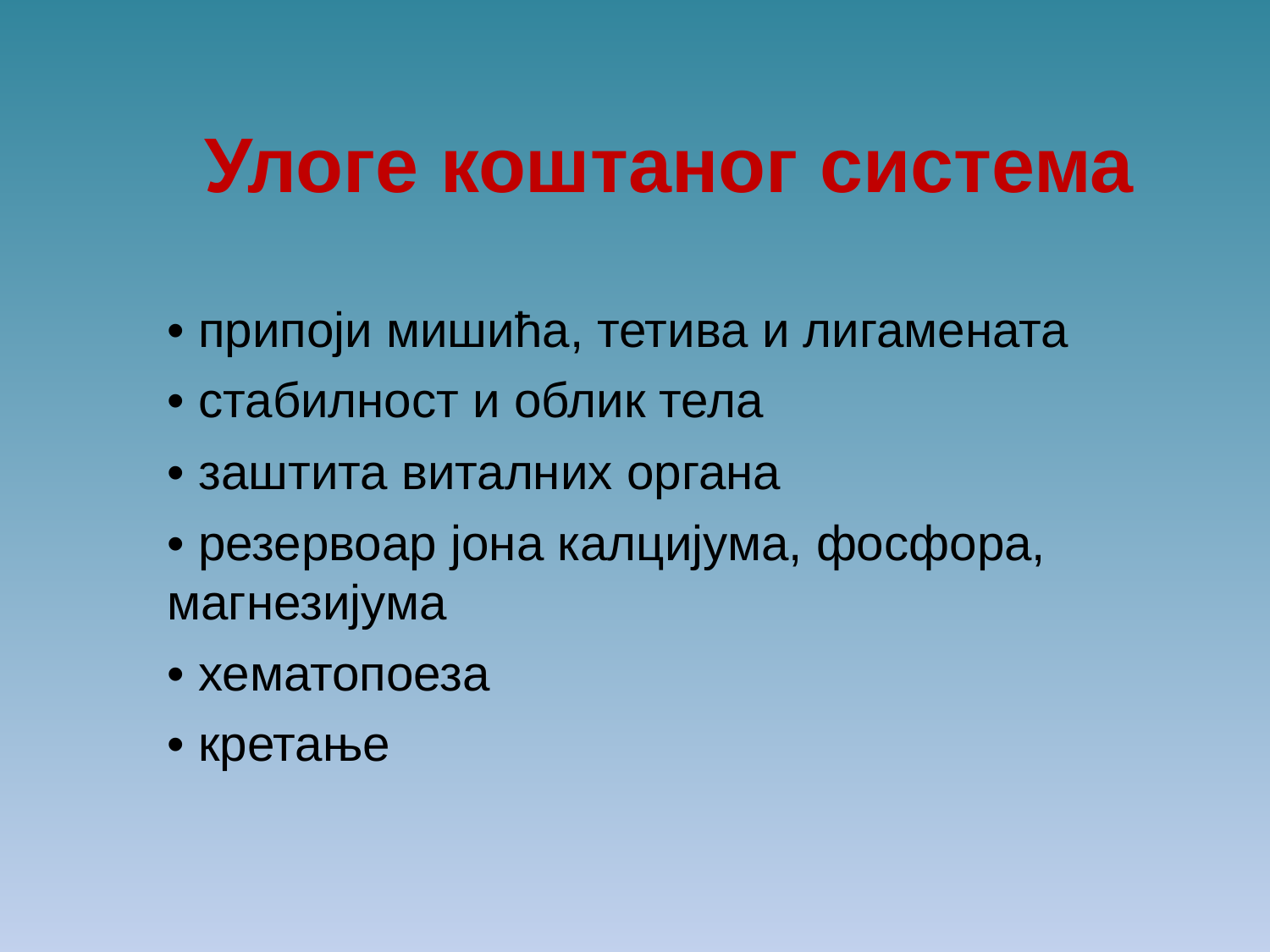

Улогe коштаног система
• припоји мишића, тетива и лигамената
• стабилност и облик тела
• заштита виталних органа
• резервоар јона калцијума, фосфора,
магнезијума
• хематопоеза
• кретање